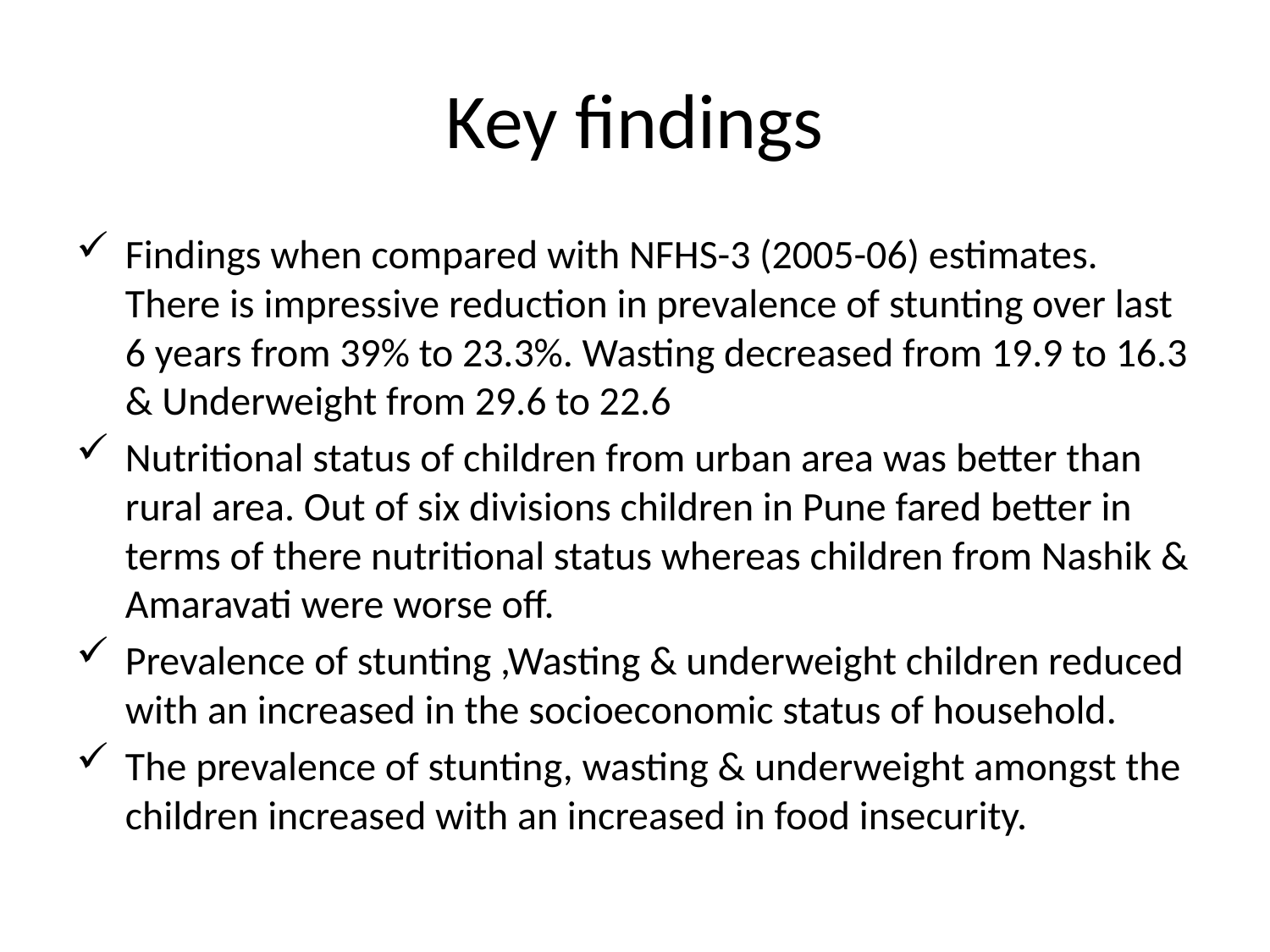

# Key findings
Findings when compared with NFHS-3 (2005-06) estimates. There is impressive reduction in prevalence of stunting over last 6 years from 39% to 23.3%. Wasting decreased from 19.9 to 16.3 & Underweight from 29.6 to 22.6
Nutritional status of children from urban area was better than rural area. Out of six divisions children in Pune fared better in terms of there nutritional status whereas children from Nashik & Amaravati were worse off.
Prevalence of stunting ,Wasting & underweight children reduced with an increased in the socioeconomic status of household.
The prevalence of stunting, wasting & underweight amongst the children increased with an increased in food insecurity.